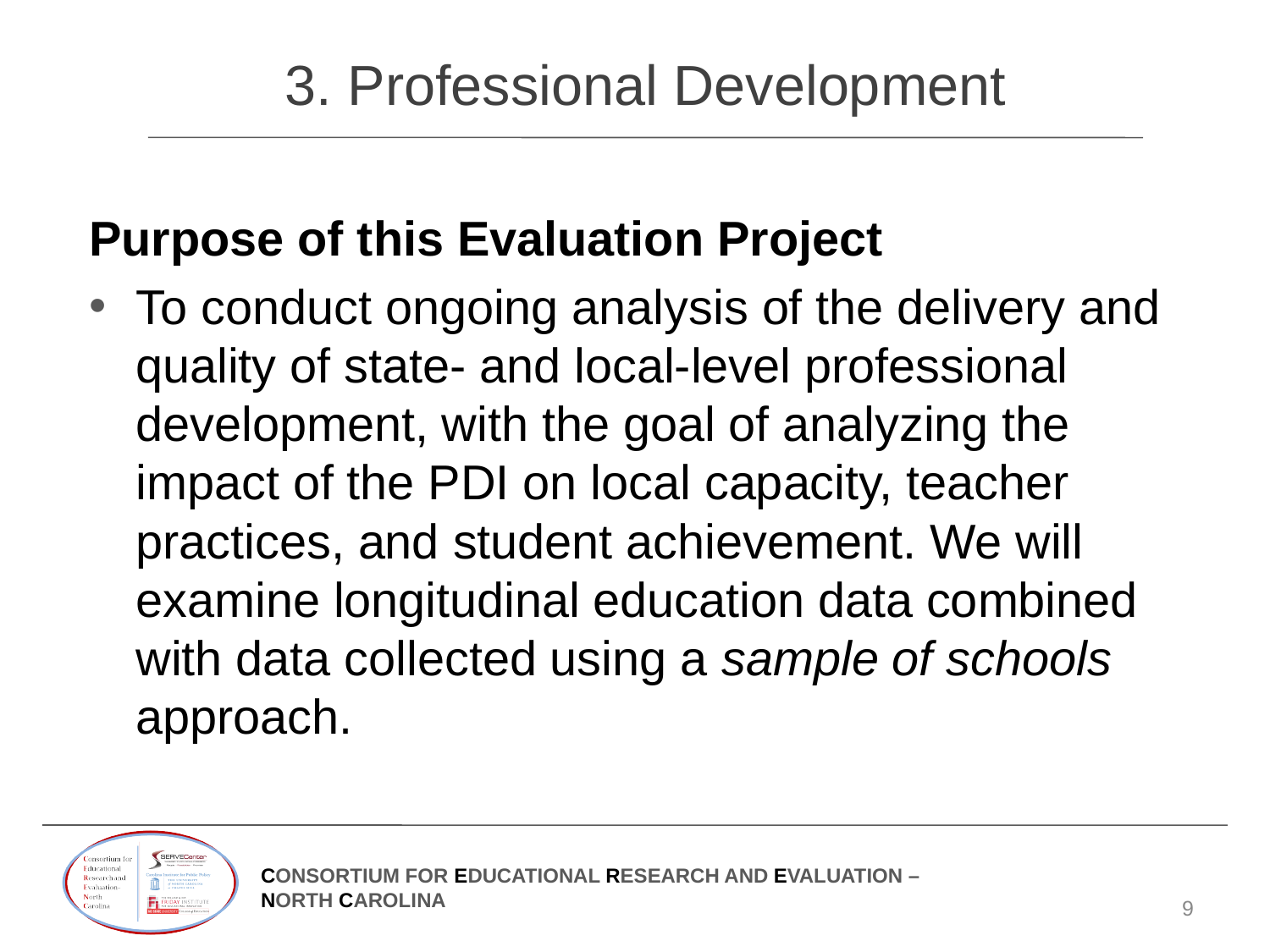

# 3. Professional Development
Purpose of this Evaluation Project
To conduct ongoing analysis of the delivery and quality of state- and local-level professional development, with the goal of analyzing the impact of the PDI on local capacity, teacher practices, and student achievement. We will examine longitudinal education data combined with data collected using a sample of schools approach.
9